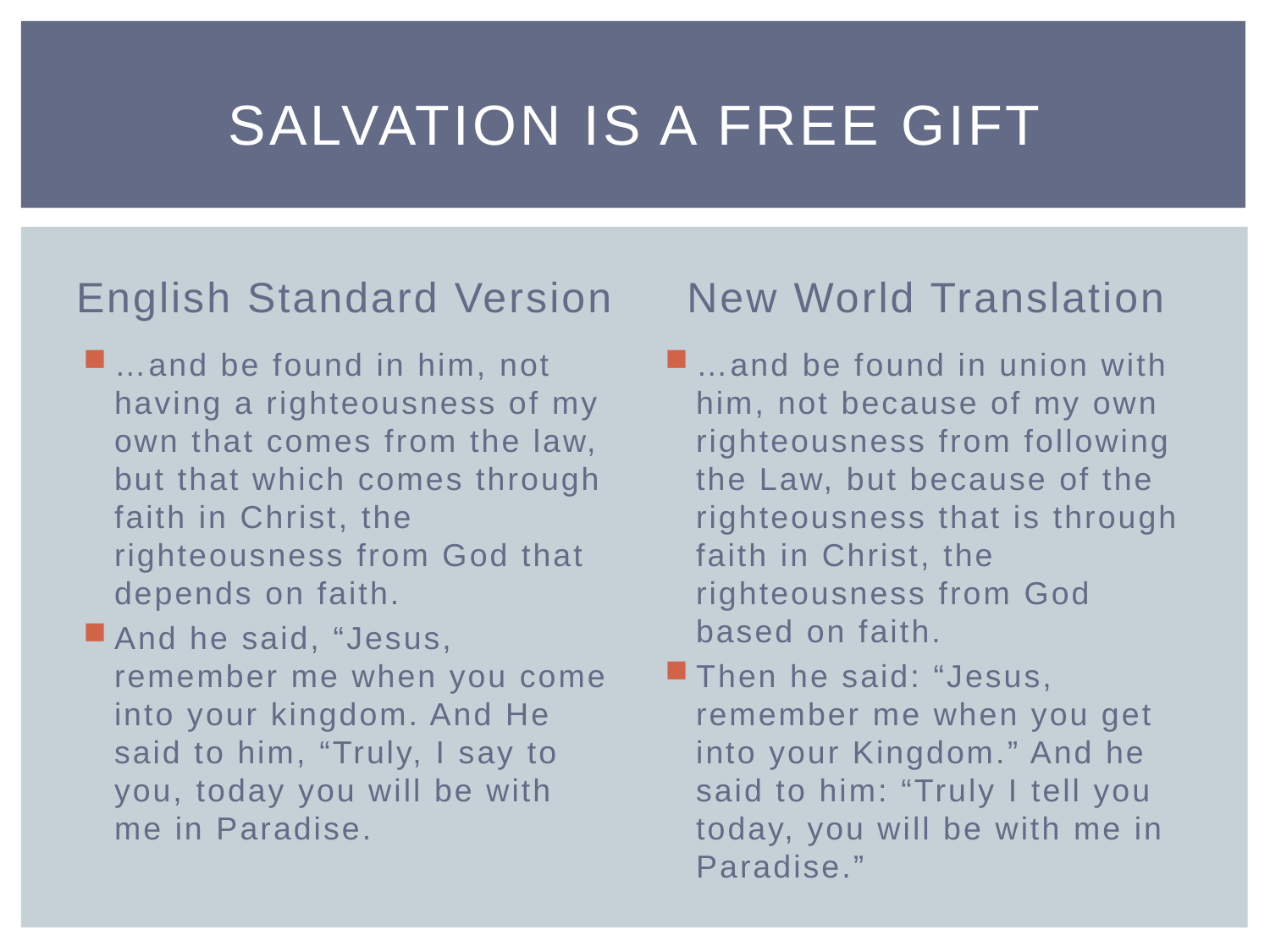

# Salvation is a free gift
English Standard Version
New World Translation
…and be found in him, not having a righteousness of my own that comes from the law, but that which comes through faith in Christ, the righteousness from God that depends on faith.
And he said, “Jesus, remember me when you come into your kingdom. And He said to him, “Truly, I say to you, today you will be with me in Paradise.
…and be found in union with him, not because of my own righteousness from following the Law, but because of the righteousness that is through faith in Christ, the righteousness from God based on faith.
Then he said: “Jesus, remember me when you get into your Kingdom.” And he said to him: “Truly I tell you today, you will be with me in Paradise.”